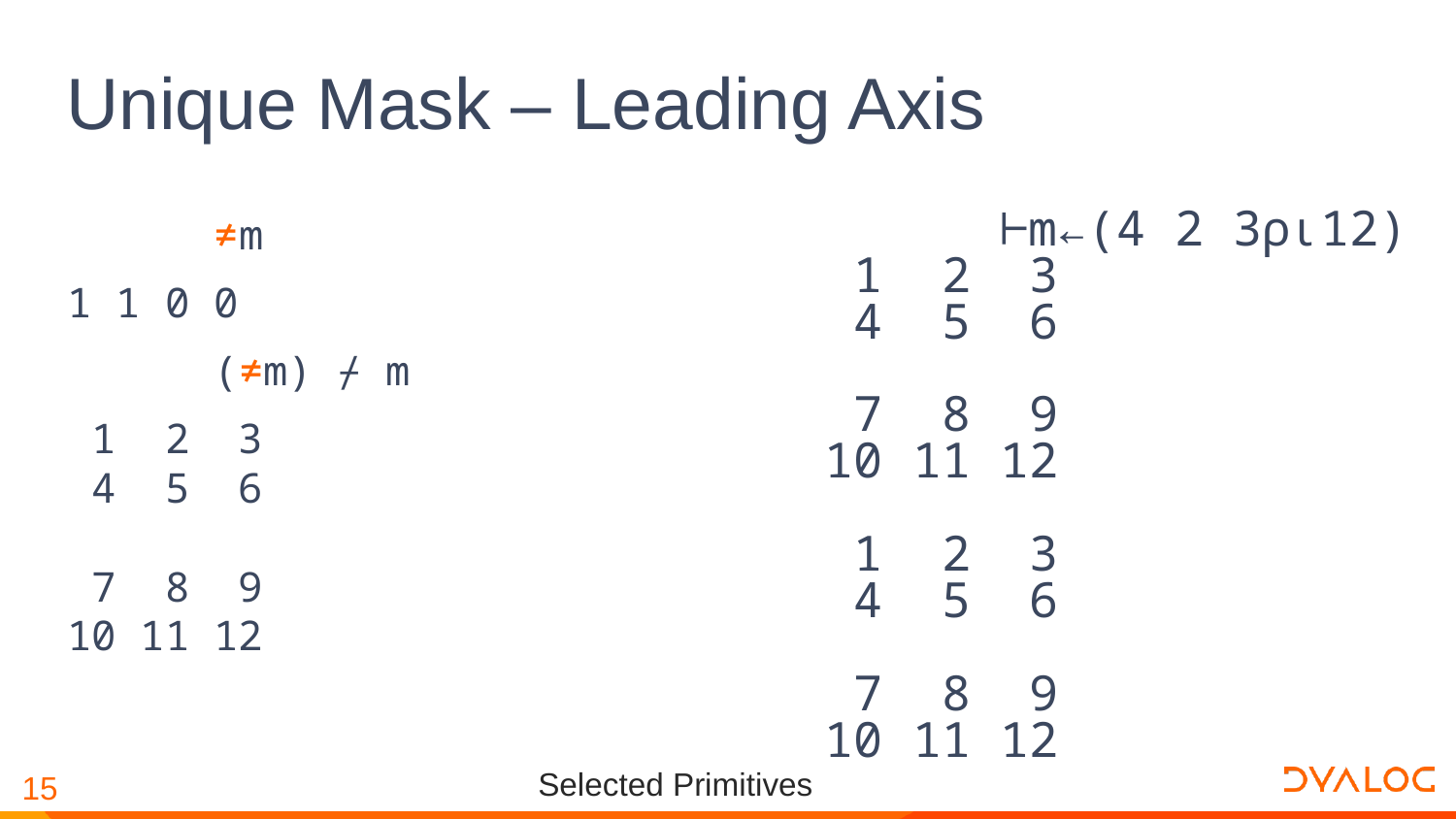

# Unique Mask – Leading Axis
      ≠m
1 1 0 0
      (≠m) ⌿ m
 1  2  3
 4  5  6
 7  8  9
10 11 12
      ⊢m←(4 2 3⍴⍳12)
 1  2  3
 4  5  6

 7  8  9
10 11 12

 1  2  3
 4  5  6

 7  8  9
10 11 12